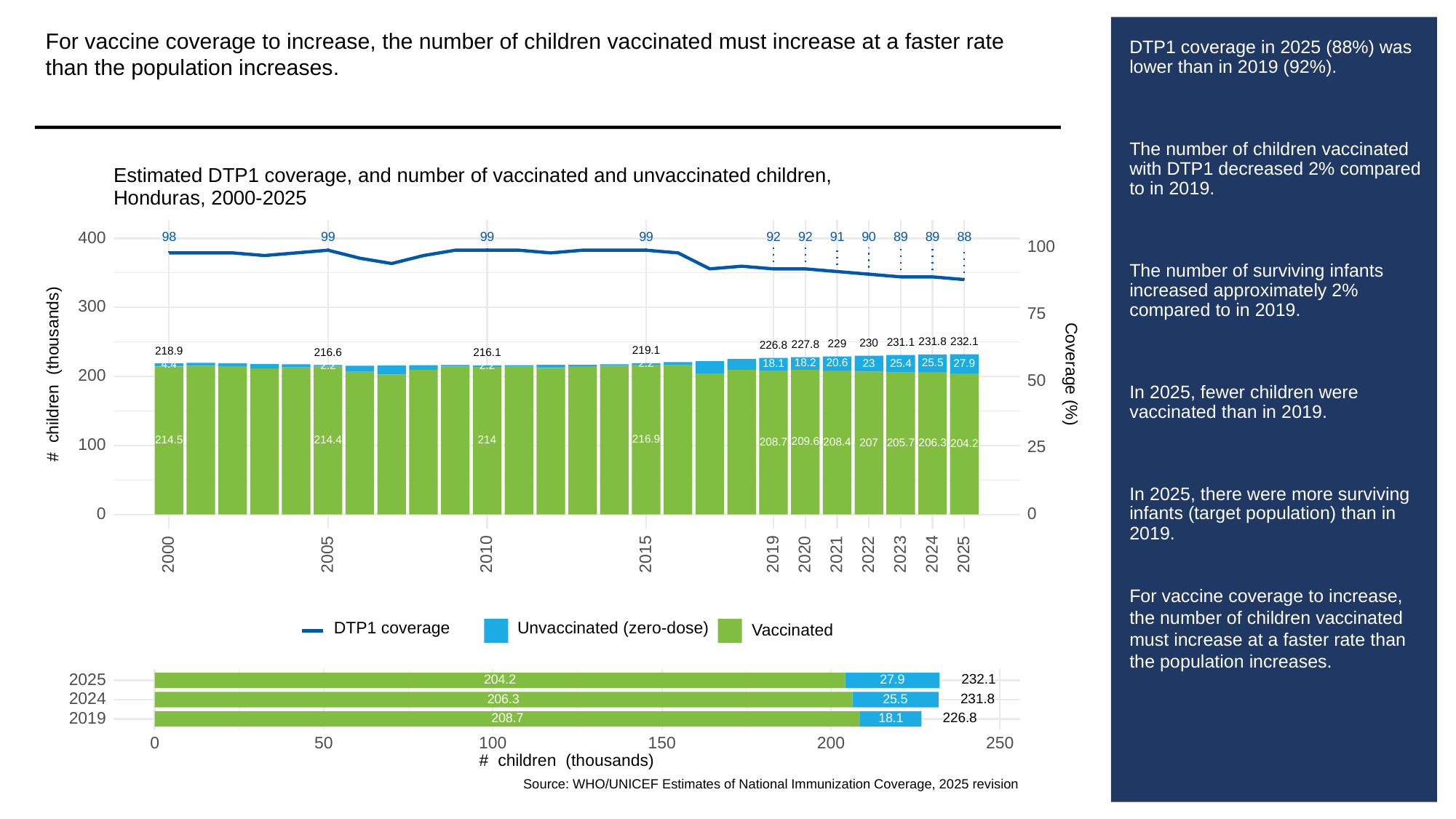

For vaccine coverage to increase, the number of children vaccinated must increase at a faster rate than the population increases.
# DTP1 coverage in 2025 (88%) was lower than in 2019 (92%).

The number of children vaccinated with DTP1 decreased 2% compared to in 2019.

The number of surviving infants increased approximately 2% compared to in 2019.

In 2025, fewer children were vaccinated than in 2019.

In 2025, there were more surviving infants (target population) than in 2019.

For vaccine coverage to increase, the number of children vaccinated must increase at a faster rate than the population increases.

Estimated DTP1 coverage, and number of vaccinated and unvaccinated children,
Honduras, 2000-2025

400
98
99
99
99
92
92
91
90
89
89
88

100

300

75
232.1
231.8
231.1
230
229
227.8
226.8

219.1
218.9
216.6
216.1

25.5
18.2
20.6
23
25.4
27.9
2.2
18.1
4.4

2.2
2.2

#  children  (thousands)
Coverage (%)

200

50

216.9
214.5
214.4
214
209.6
208.7
208.4
207
206.3
100
205.7
204.2
25

0
0

2023
2000
2005
2010
2015
2019
2020
2021
2022
2024
2025

Unvaccinated (zero-dose)
DTP1 coverage
Vaccinated

2025
232.1
204.2
27.9

2024
231.8
206.3
25.5

2019
226.8
208.7
18.1

0
50
100
150
200
250
#  children  (thousands)
Source: WHO/UNICEF Estimates of National Immunization Coverage, 2025 revision